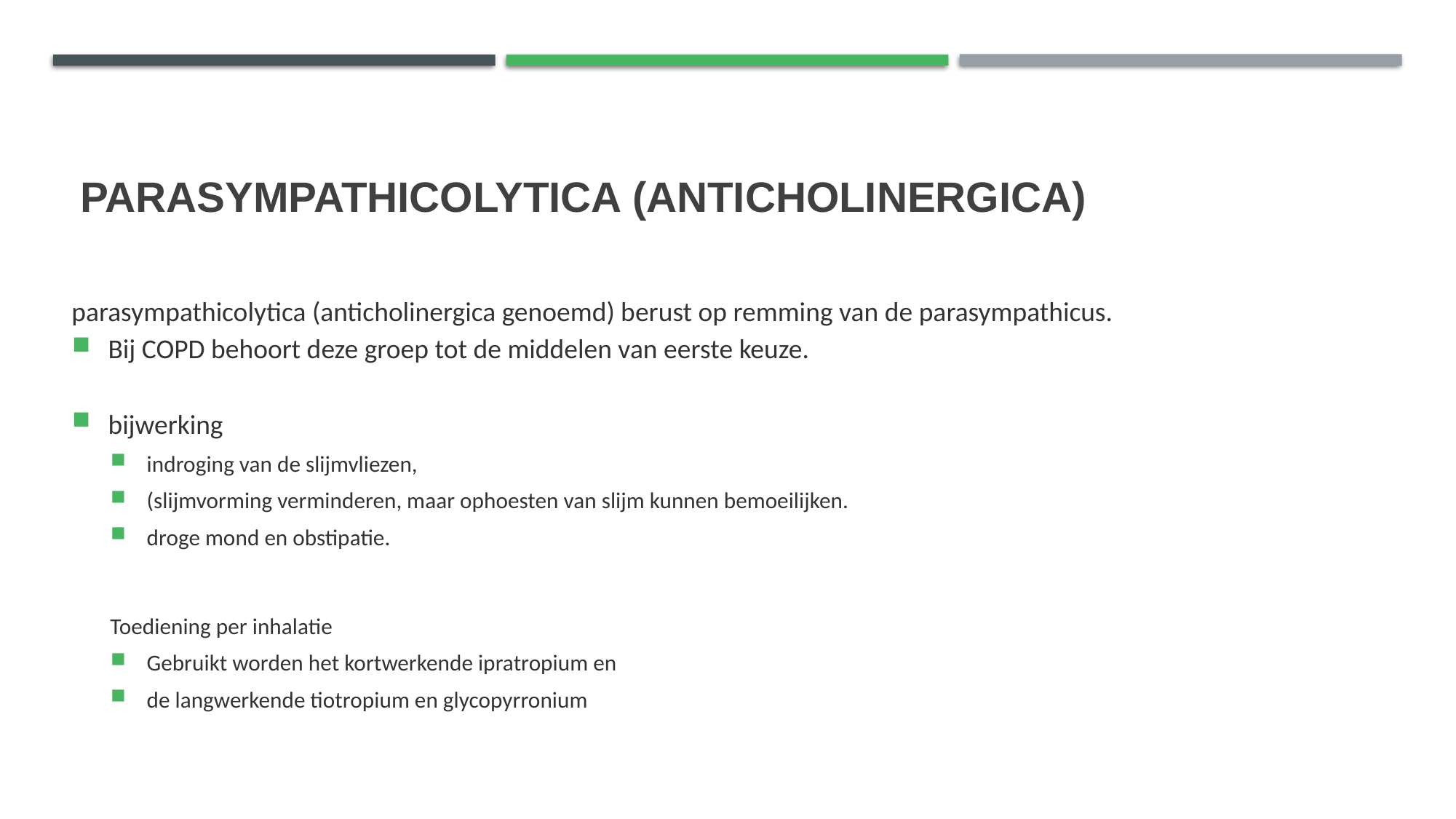

# Parasympathicolytica (anticholinergica)
parasympathicolytica (anticholinergica genoemd) berust op remming van de parasympathicus.
Bij COPD behoort deze groep tot de middelen van eerste keuze.

bijwerking
indroging van de slijmvliezen,
(slijmvorming verminderen, maar ophoesten van slijm kunnen bemoeilijken.
droge mond en obstipatie.

Toediening per inhalatie
Gebruikt worden het kortwerkende ipratropium en
de langwerkende tiotropium en glycopyrronium